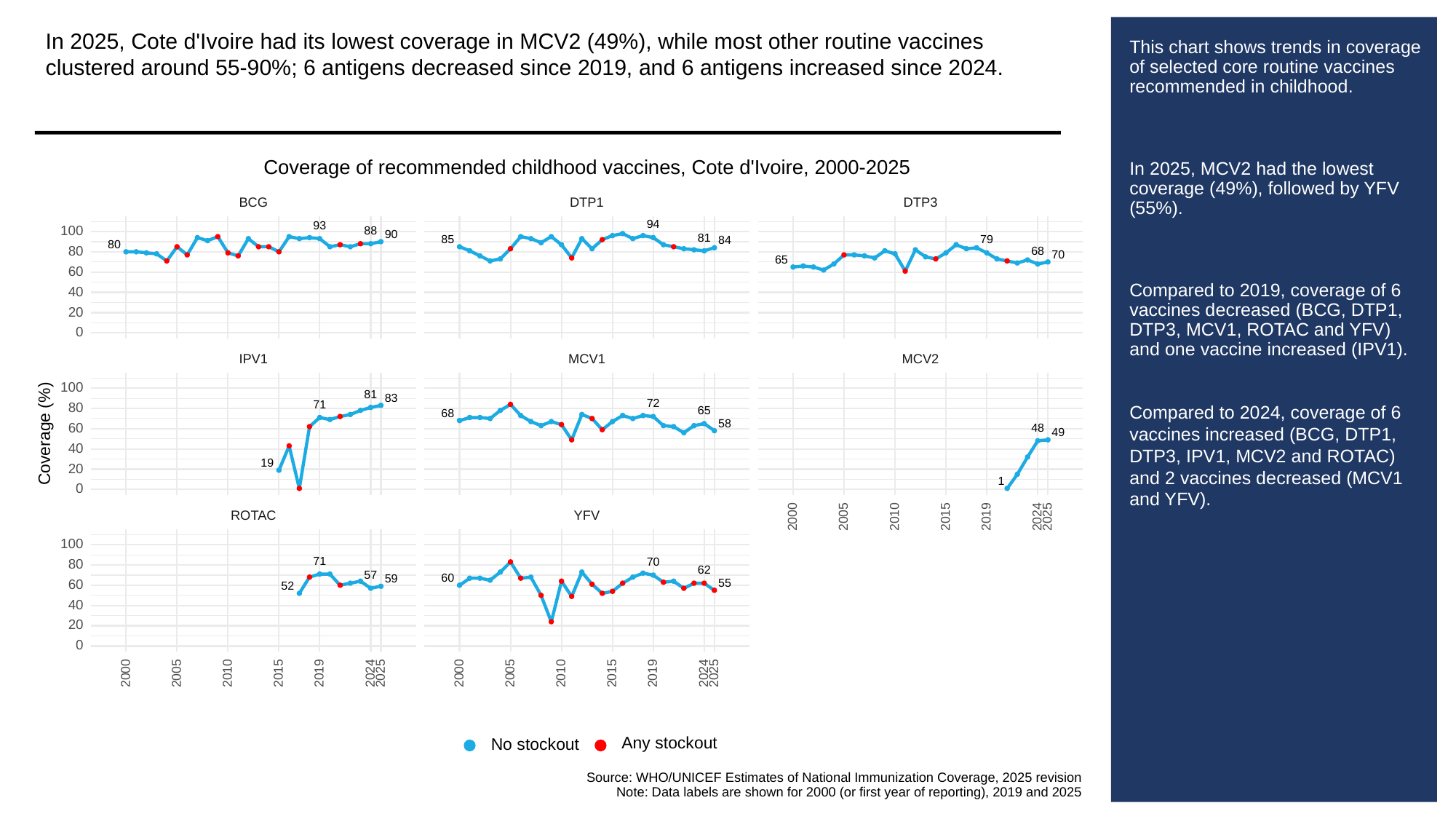

In 2025, Cote d'Ivoire had its lowest coverage in MCV2 (49%), while most other routine vaccines clustered around 55-90%; 6 antigens decreased since 2019, and 6 antigens increased since 2024.
# This chart shows trends in coverage of selected core routine vaccines recommended in childhood.

In 2025, MCV2 had the lowest coverage (49%), followed by YFV (55%).

Compared to 2019, coverage of 6 vaccines decreased (BCG, DTP1, DTP3, MCV1, ROTAC and YFV) and one vaccine increased (IPV1).

Compared to 2024, coverage of 6 vaccines increased (BCG, DTP1, DTP3, IPV1, MCV2 and ROTAC) and 2 vaccines decreased (MCV1 and YFV).

Coverage of recommended childhood vaccines, Cote d'Ivoire, 2000-2025
BCG
DTP3
DTP1

94

93
100
88
90

81

85
79

84

80

80
68

70

65

60

40

20

0

MCV1
MCV2
IPV1

100

81
83

72
71

80

65

68

58

60
48

Coverage (%)

49

40

19
20

1

0

ROTAC
YFV
2000
2005
2010
2015
2019
2024
2025

100

71
70

80

62

57

60

59

55

60

52

40

20

0

2000
2005
2010
2015
2019
2024
2025
2000
2005
2010
2015
2019
2024
2025
Any stockout
No stockout

Source: WHO/UNICEF Estimates of National Immunization Coverage, 2025 revision
Note: Data labels are shown for 2000 (or first year of reporting), 2019 and 2025